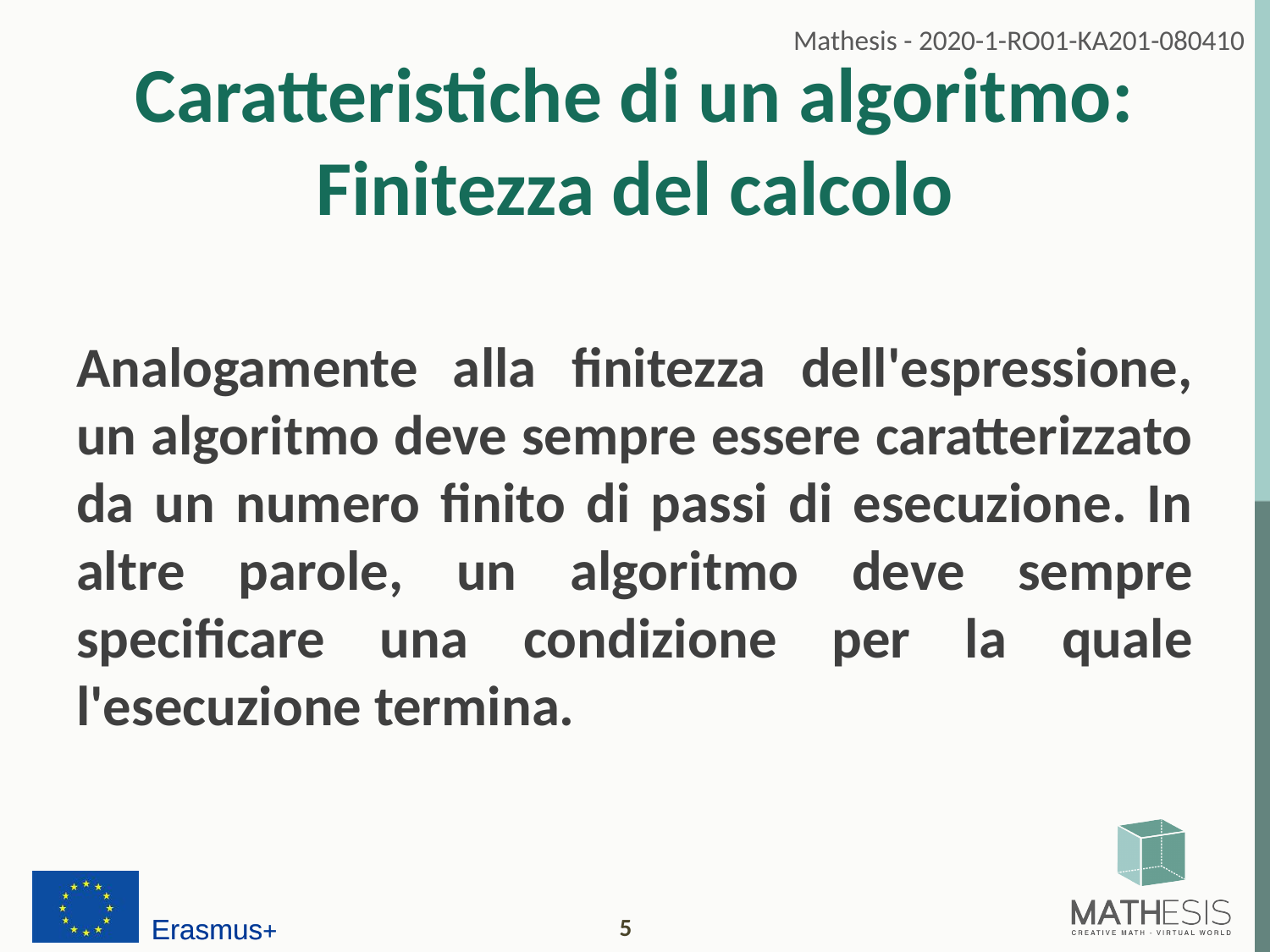

# Caratteristiche di un algoritmo:
Finitezza del calcolo
Analogamente alla finitezza dell'espressione, un algoritmo deve sempre essere caratterizzato da un numero finito di passi di esecuzione. In altre parole, un algoritmo deve sempre specificare una condizione per la quale l'esecuzione termina.